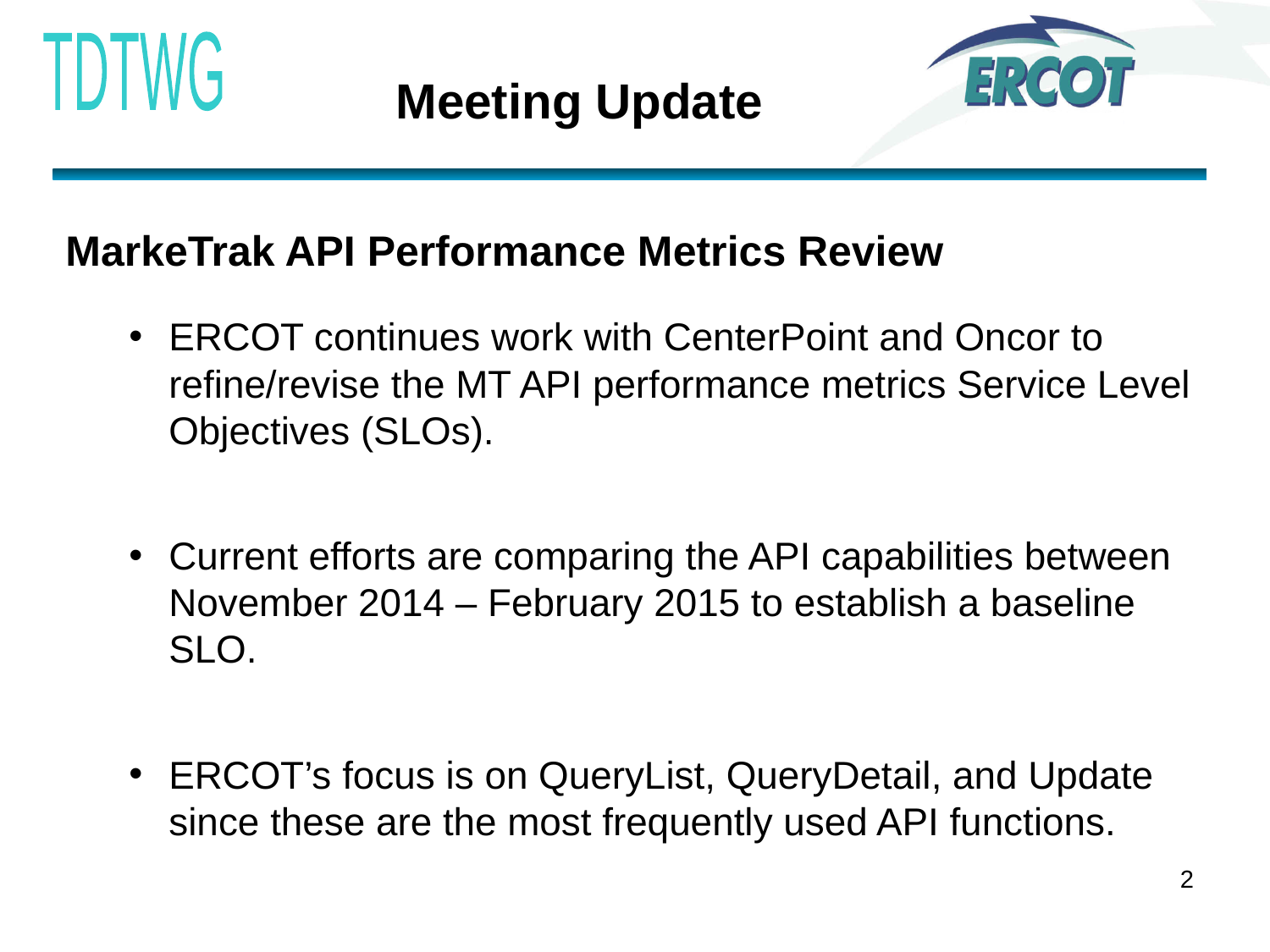

Meeting Update
MarkeTrak API Performance Metrics Review
ERCOT continues work with CenterPoint and Oncor to refine/revise the MT API performance metrics Service Level Objectives (SLOs).

Current efforts are comparing the API capabilities between November 2014 – February 2015 to establish a baseline SLO.

ERCOT’s focus is on QueryList, QueryDetail, and Update since these are the most frequently used API functions.

2